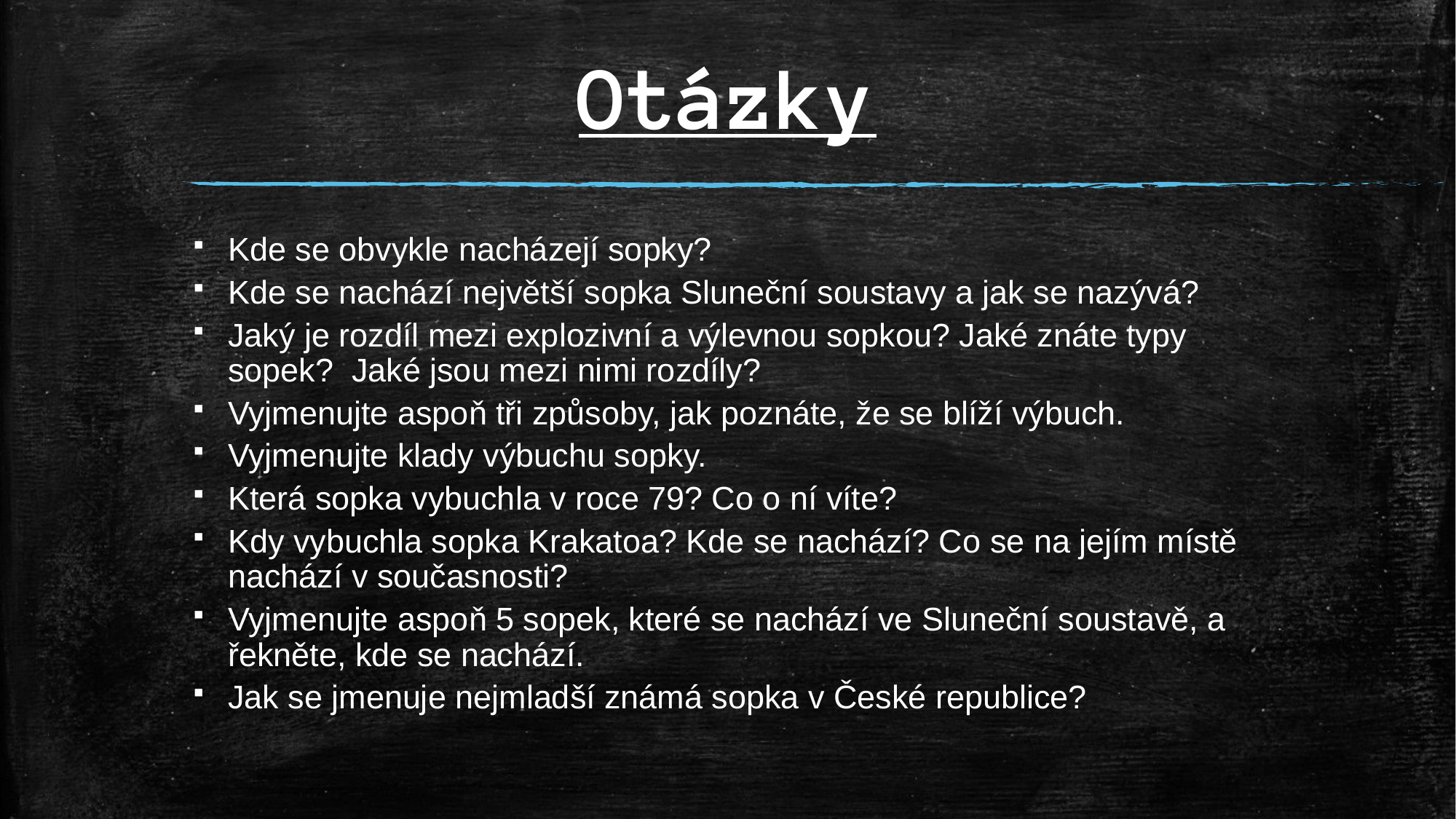

# Otázky
Kde se obvykle nacházejí sopky?
Kde se nachází největší sopka Sluneční soustavy a jak se nazývá?
Jaký je rozdíl mezi explozivní a výlevnou sopkou? Jaké znáte typy sopek?  Jaké jsou mezi nimi rozdíly?
Vyjmenujte aspoň tři způsoby, jak poznáte, že se blíží výbuch.
Vyjmenujte klady výbuchu sopky.
Která sopka vybuchla v roce 79? Co o ní víte?
Kdy vybuchla sopka Krakatoa? Kde se nachází? Co se na jejím místě nachází v současnosti?
Vyjmenujte aspoň 5 sopek, které se nachází ve Sluneční soustavě, a řekněte, kde se nachází.
Jak se jmenuje nejmladší známá sopka v České republice?